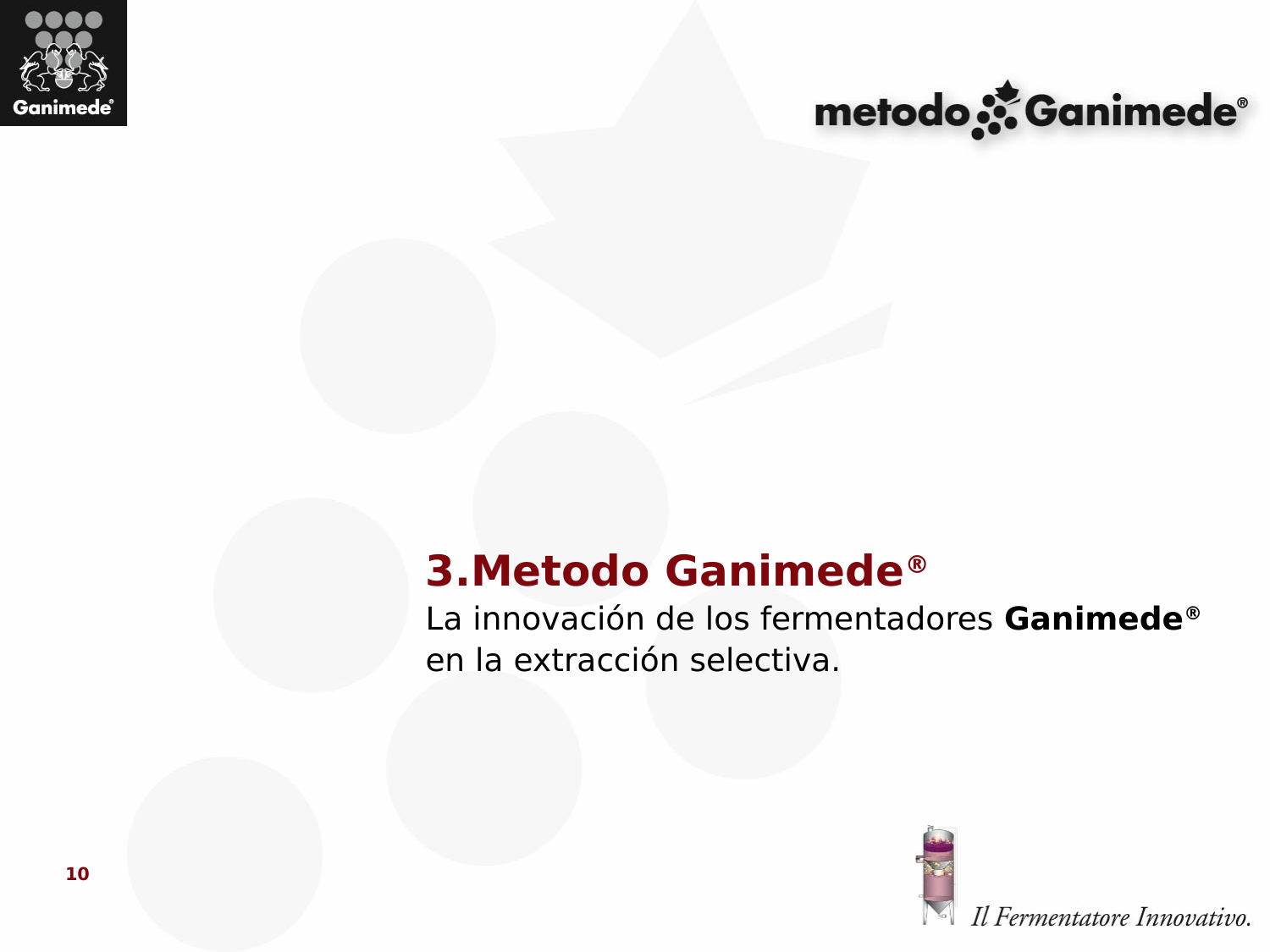

# 3.Metodo Ganimede® La innovación de los fermentadores Ganimede® en la extracción selectiva.
10